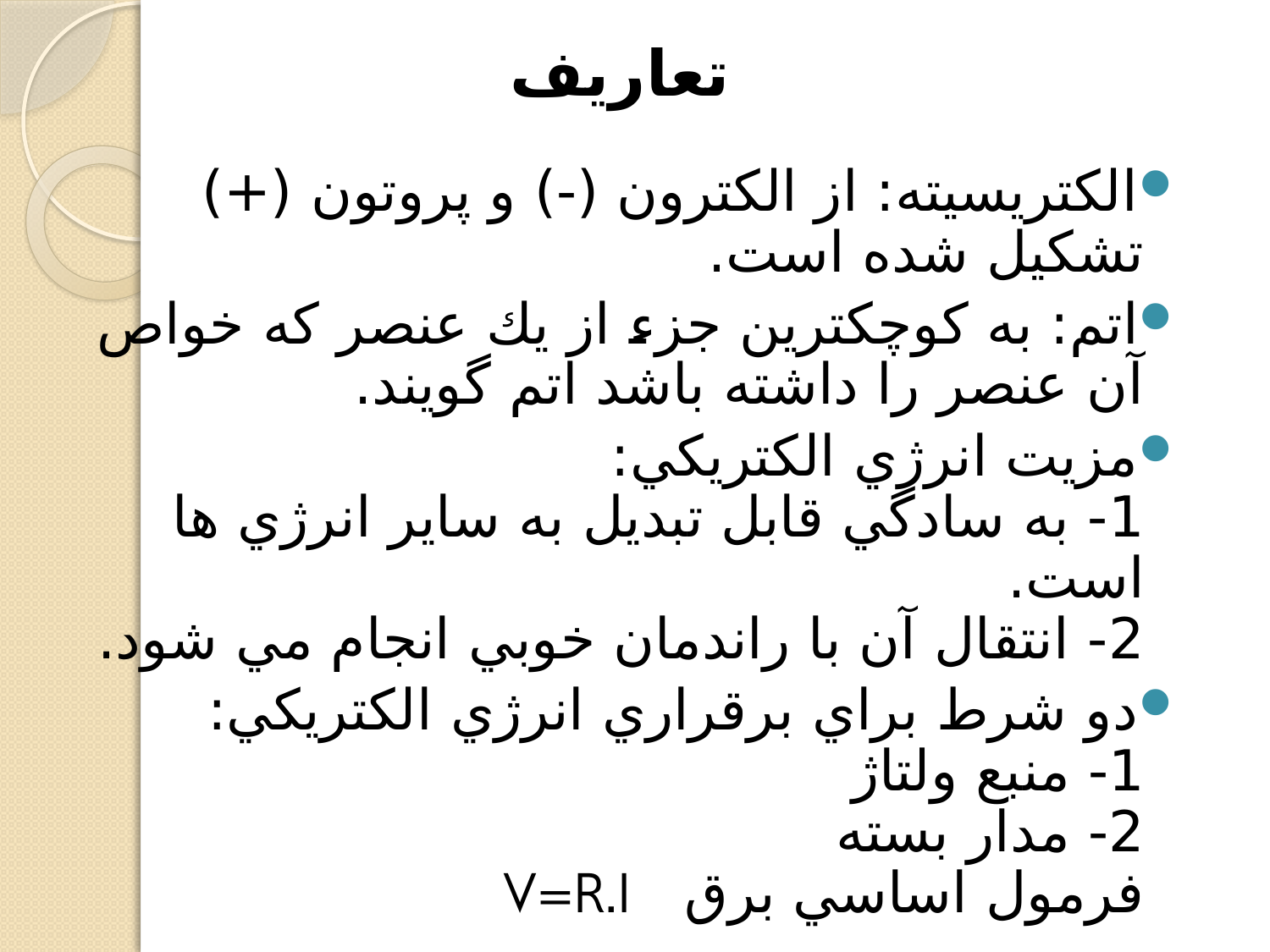

تعاريف
الكتريسيته: از الكترون (-) و پروتون (+) تشكيل شده است.
اتم: به كوچكترين جزء از يك عنصر كه خواص آن عنصر را داشته باشد اتم گويند.
مزيت انرژي الكتريكي:
1- به سادگي قابل تبديل به ساير انرژي ها است.
2- انتقال آن با راندمان خوبي انجام مي شود.
دو شرط براي برقراري انرژي الكتريكي:
1- منبع ولتاژ
2- مدار بسته  
فرمول اساسي برق   V=R.I